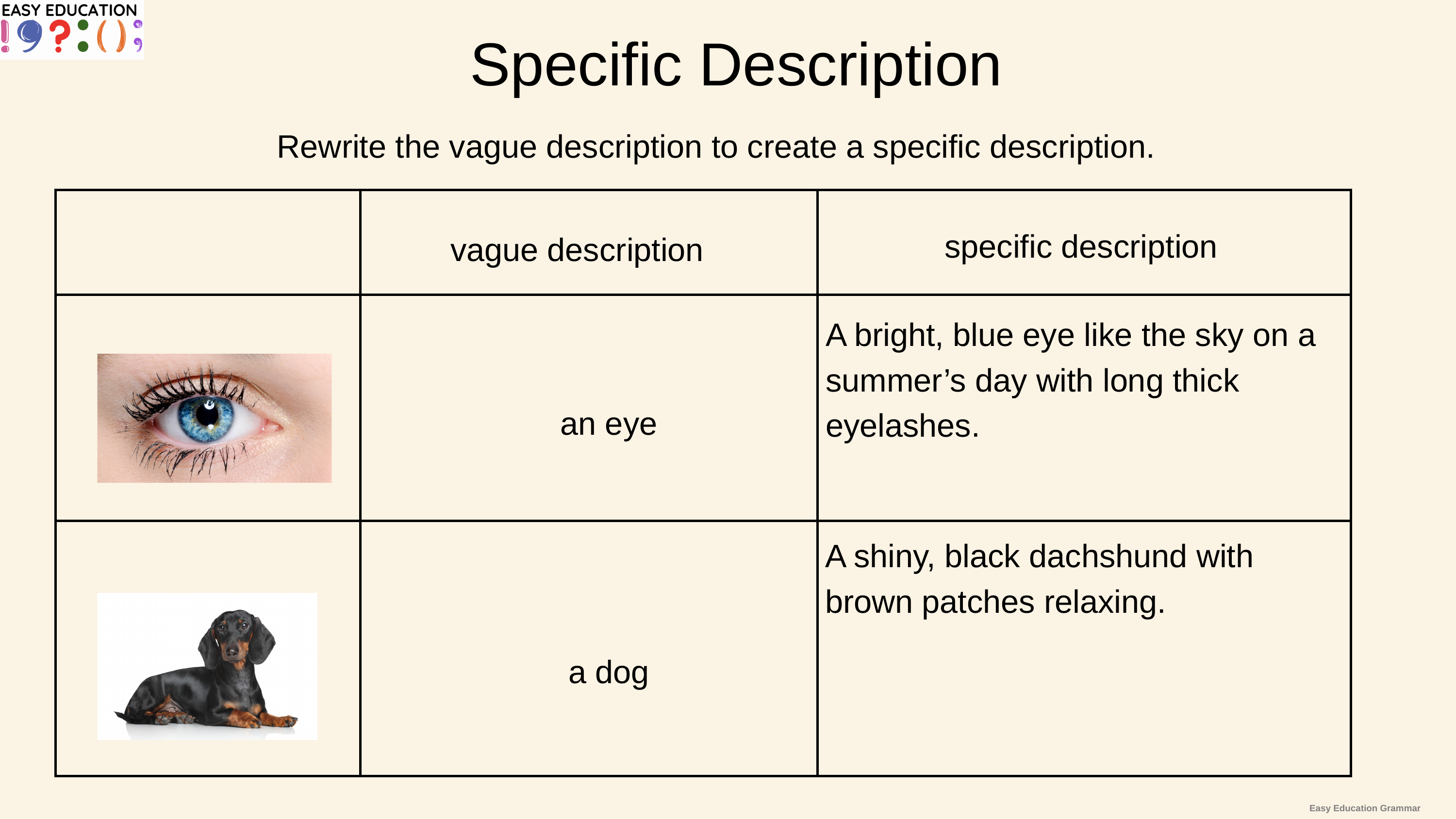

Specific Description
Rewrite the vague description to create a specific description.
|  |  |  |
| --- | --- | --- |
|  |  |  |
|  |  |  |
specific description
vague description
A bright, blue eye like the sky on a summer’s day with long thick eyelashes.

an eye
A shiny, black dachshund with brown patches relaxing.

a dog